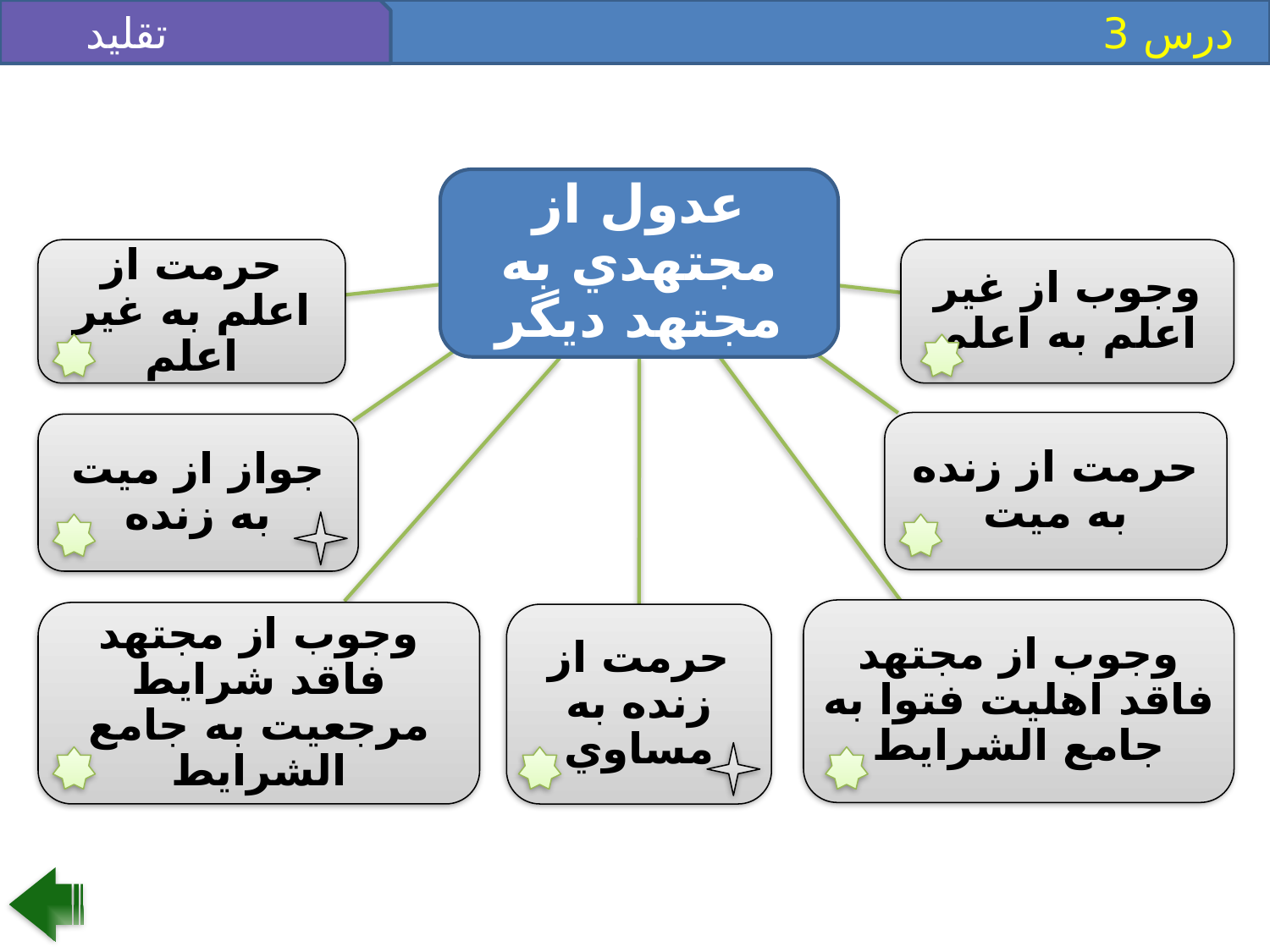

تقليد
 درس 3
عدول از مجتهدي به مجتهد ديگر
حرمت از اعلم به غير اعلم

وجوب از غير اعلم به اعلم

وجوب از مجتهد فاقد اهليت فتوا به جامع الشرايط

وجوب از مجتهد فاقد شرايط مرجعيت به جامع الشرايط

حرمت از زنده به مساوي

جواز از ميت به زنده

حرمت از زنده به ميت